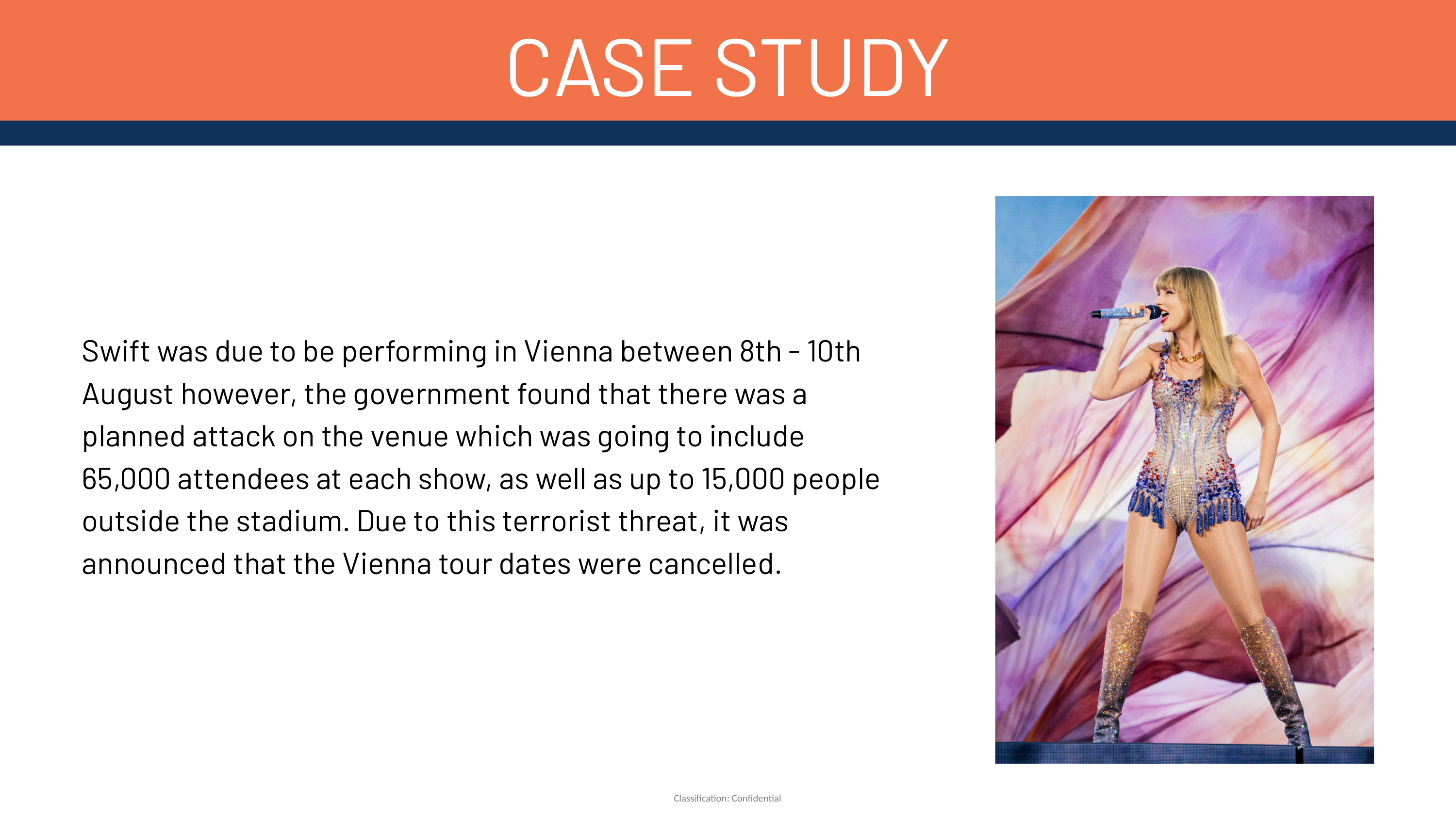

CASE STUDY

Swift was due to be performing in Vienna between 8th - 10th August however, the government found that there was a planned attack on the venue which was going to include 65,000 attendees at each show, as well as up to 15,000 people outside the stadium. Due to this terrorist threat, it was announced that the Vienna tour dates were cancelled.